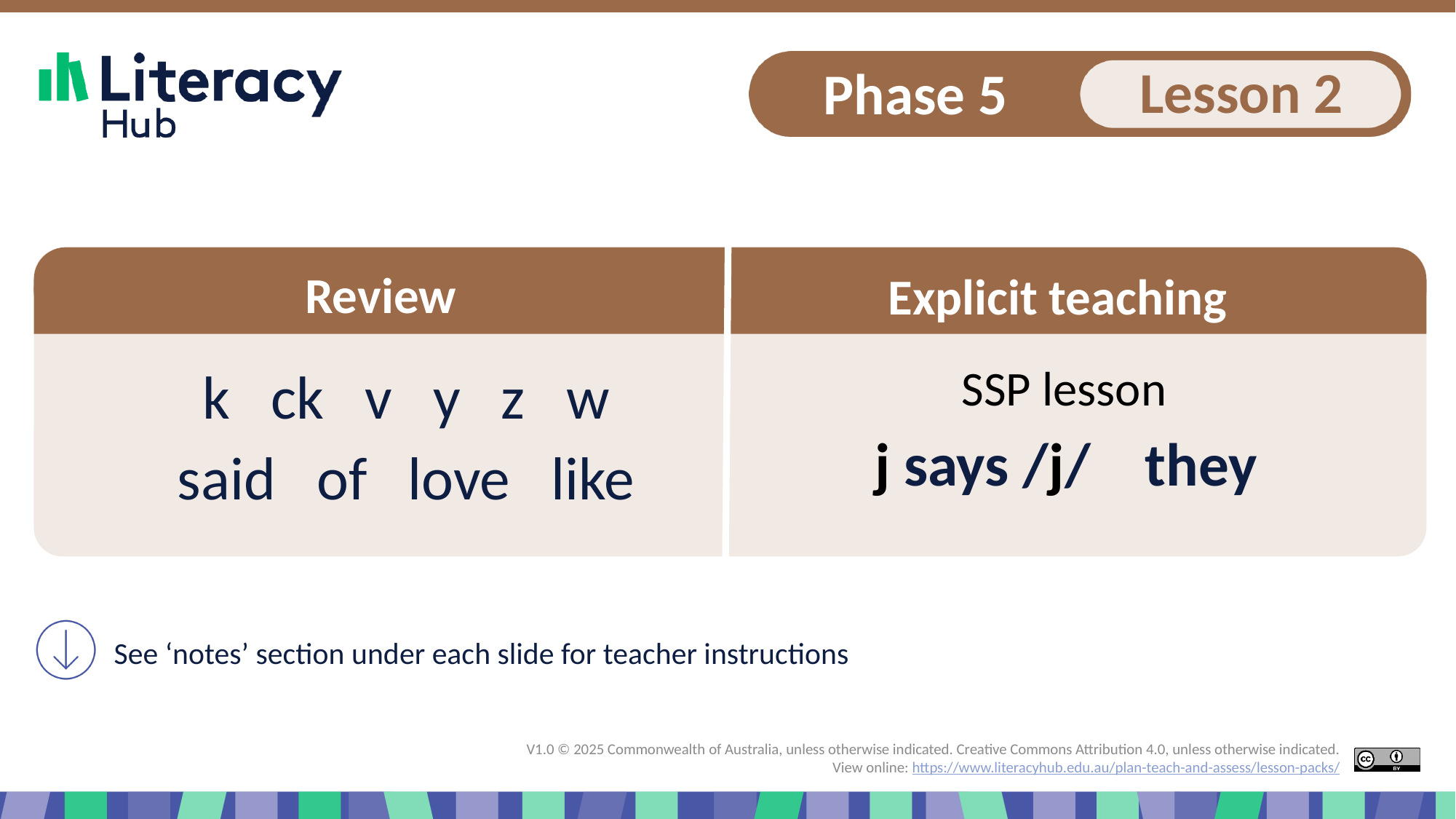

# Slide 1 Start of presentation j says /j/
k   ck   v   y   z   w
said   of   love   like
j says /j/    they